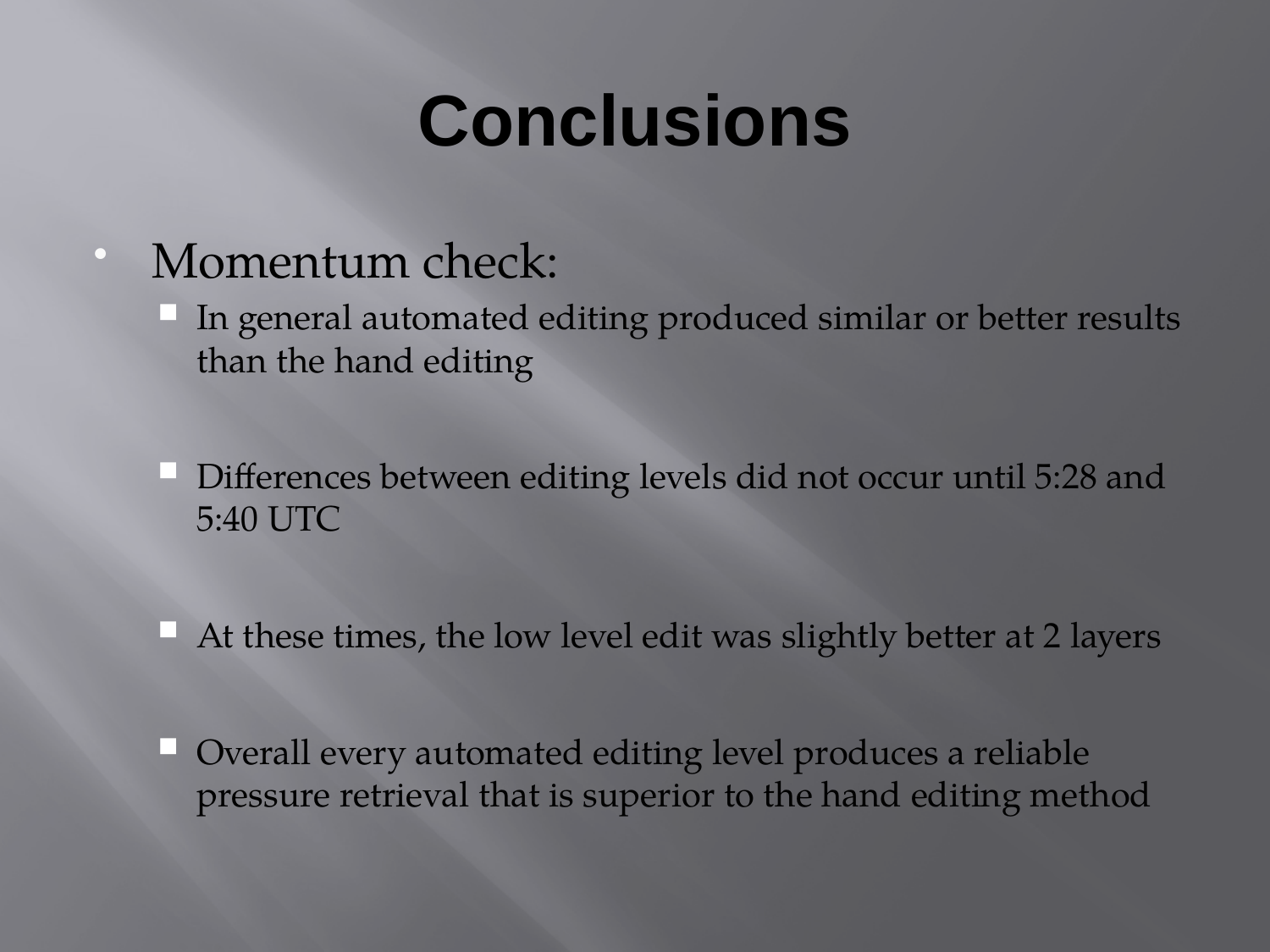

# Conclusions
Momentum check:
In general automated editing produced similar or better results than the hand editing

Differences between editing levels did not occur until 5:28 and 5:40 UTC

At these times, the low level edit was slightly better at 2 layers

Overall every automated editing level produces a reliable pressure retrieval that is superior to the hand editing method